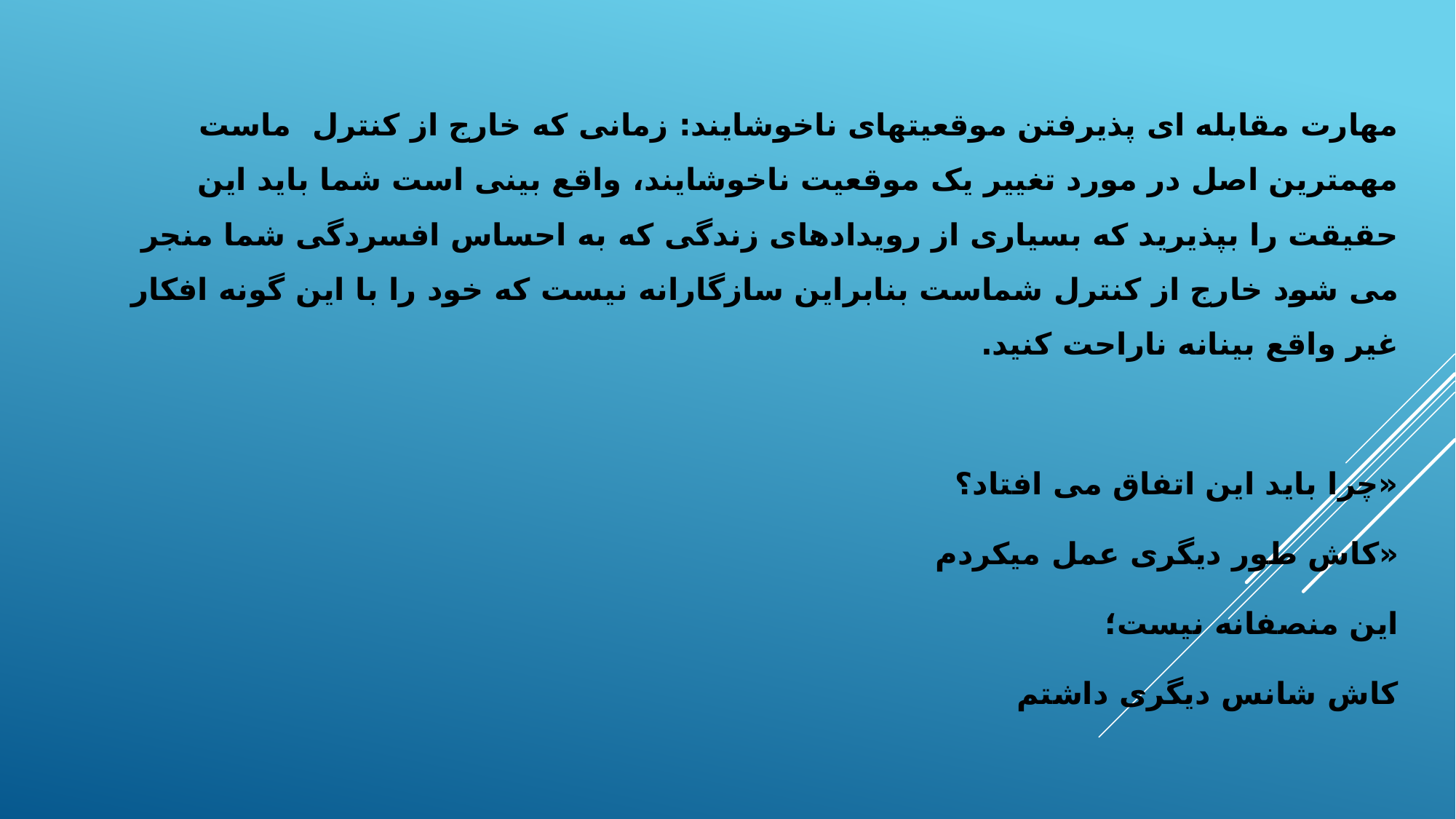

مهارت مقابله ای پذیرفتن موقعیتهای ناخوشایند: زمانی که خارج از کنترل  ماست مهمترین اصل در مورد تغییر یک موقعیت ناخوشایند، واقع بینی است شما باید این حقیقت را بپذیرید که بسیاری از رویدادهای زندگی که به احساس افسردگی شما منجر می شود خارج از کنترل شماست بنابراین سازگارانه نیست که خود را با این گونه افکار غیر واقع بینانه ناراحت کنید.

«چرا باید این اتفاق می افتاد؟
«کاش طور دیگری عمل میکردم
این منصفانه نیست؛
کاش شانس دیگری داشتم